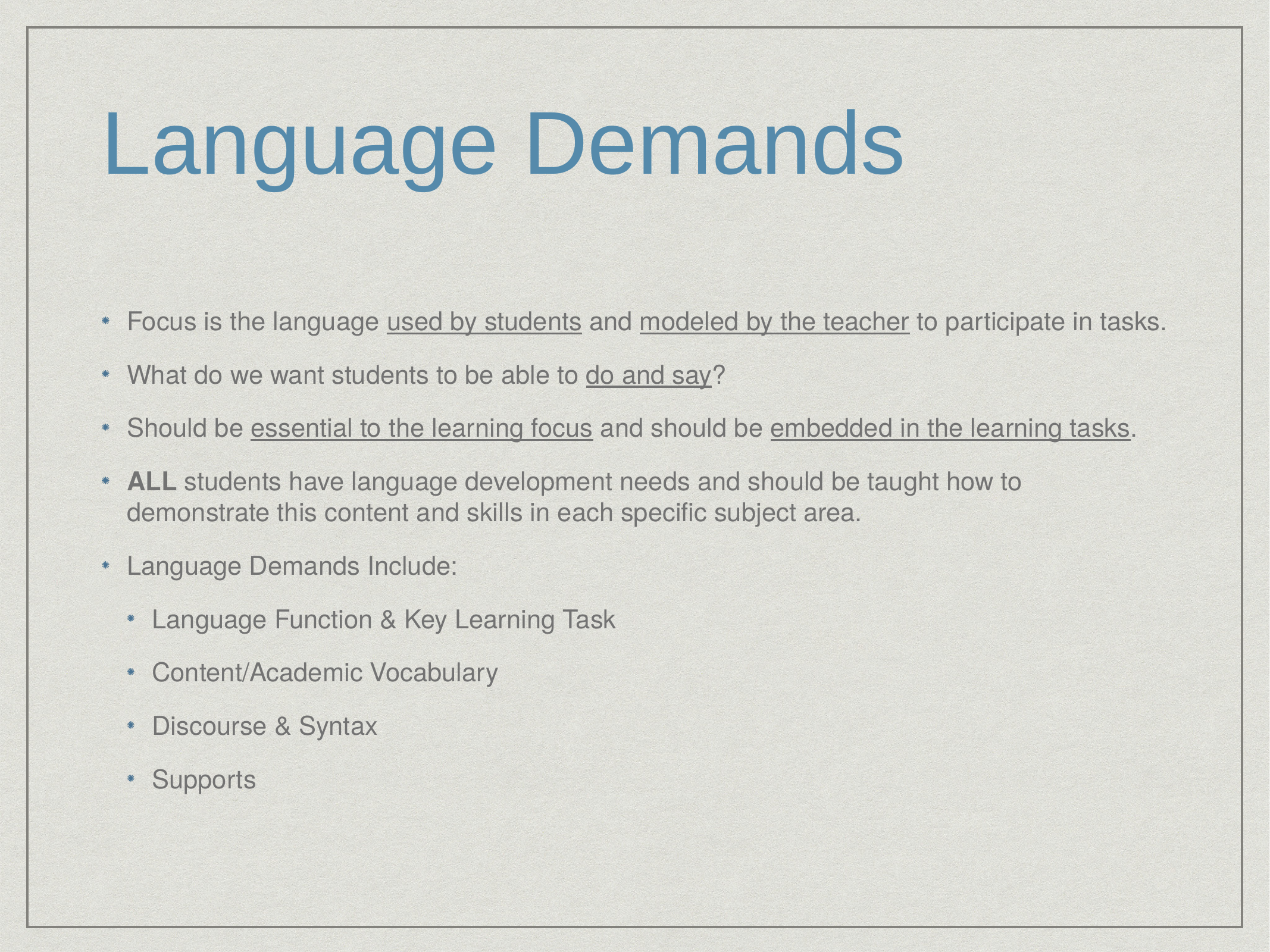

# Language Demands
Focus is the language used by students and modeled by the teacher to participate in tasks.
What do we want students to be able to do and say?
Should be essential to the learning focus and should be embedded in the learning tasks.
ALL students have language development needs and should be taught how to demonstrate this content and skills in each specific subject area.
Language Demands Include:
Language Function & Key Learning Task
Content/Academic Vocabulary
Discourse & Syntax
Supports